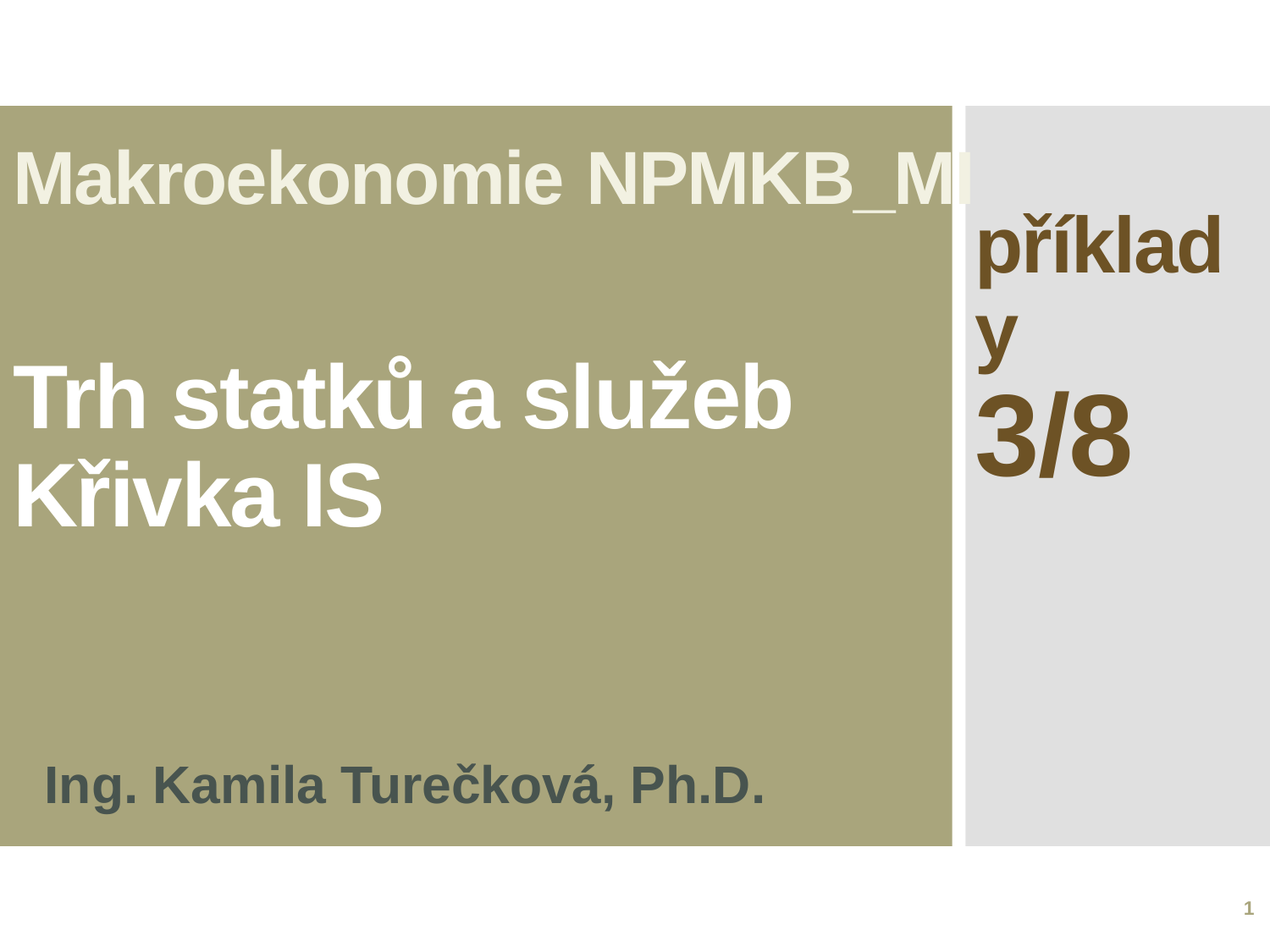

příklady
3/8
# Makroekonomie NPMKB_MI Trh statků a služeb Křivka IS
Ing. Kamila Turečková, Ph.D.
1